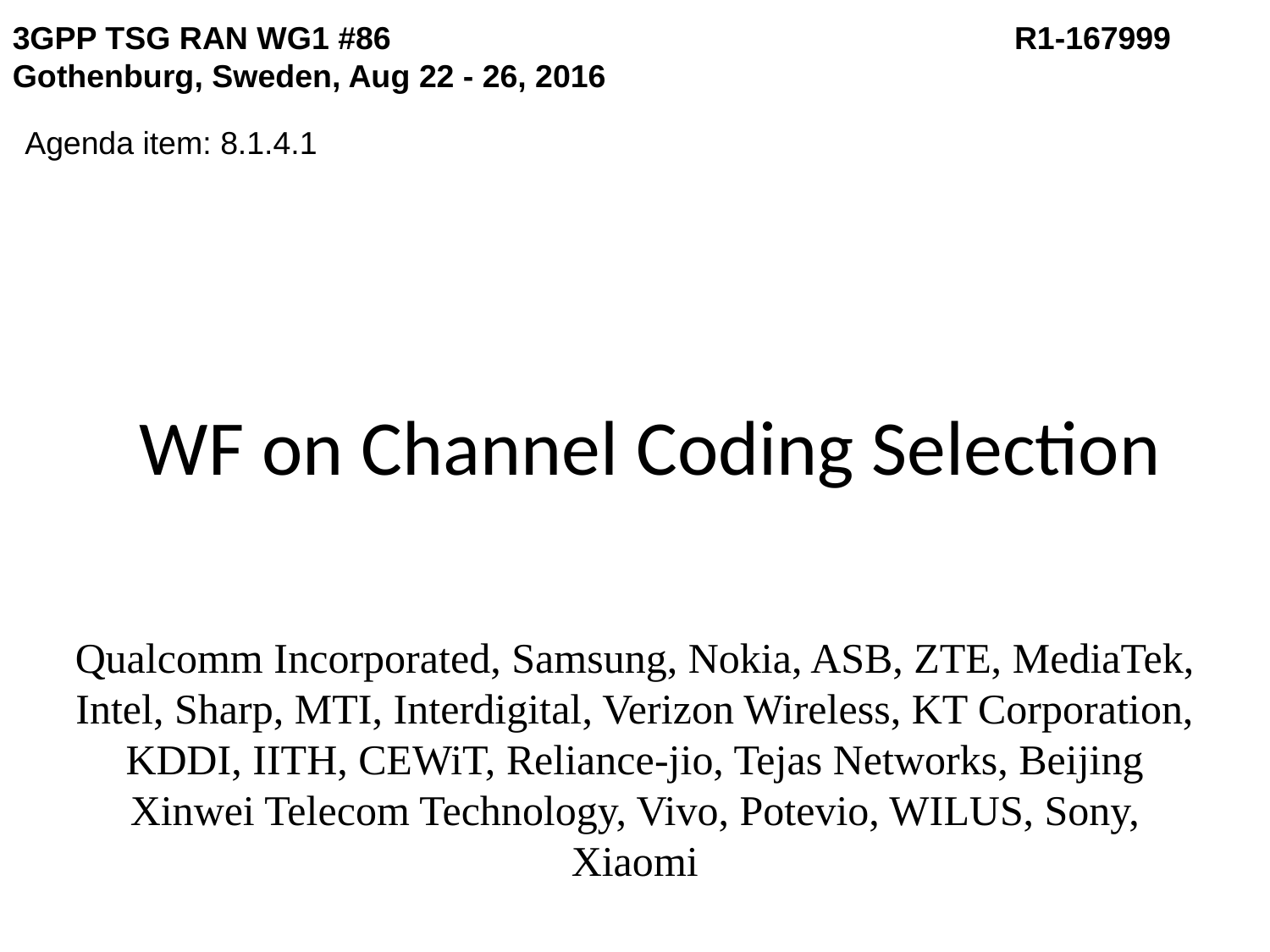

3GPP TSG RAN WG1 #86	             			                           R1-167999
Gothenburg, Sweden, Aug 22 - 26, 2016
Agenda item: 8.1.4.1
# WF on Channel Coding Selection
Qualcomm Incorporated, Samsung, Nokia, ASB, ZTE, MediaTek, Intel, Sharp, MTI, Interdigital, Verizon Wireless, KT Corporation, KDDI, IITH, CEWiT, Reliance-jio, Tejas Networks, Beijing Xinwei Telecom Technology, Vivo, Potevio, WILUS, Sony, Xiaomi